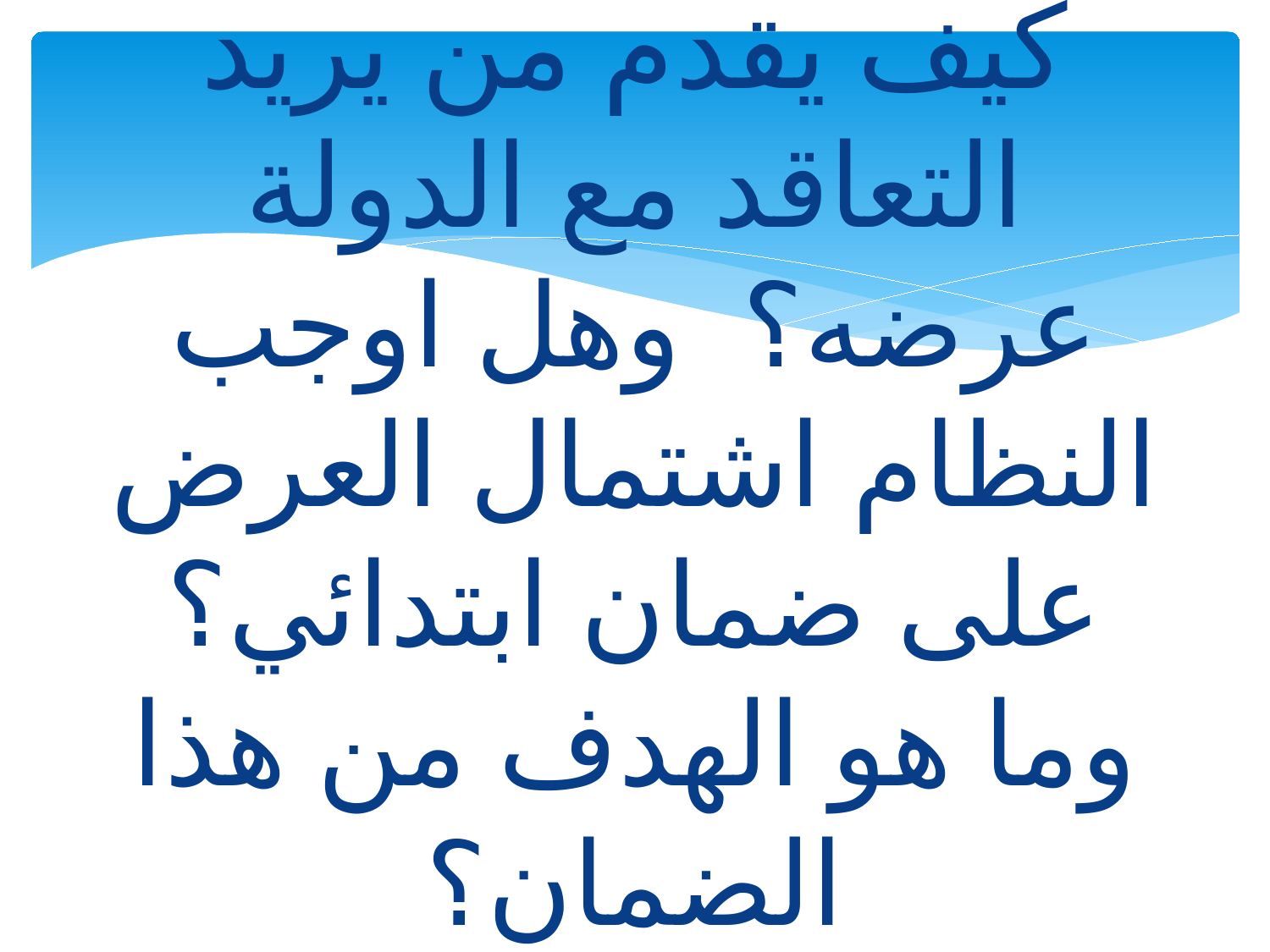

# كيف يقدم من يريد التعاقد مع الدولة عرضه؟  وهل اوجب النظام اشتمال العرض على ضمان ابتدائي؟ وما هو الهدف من هذا الضمان؟